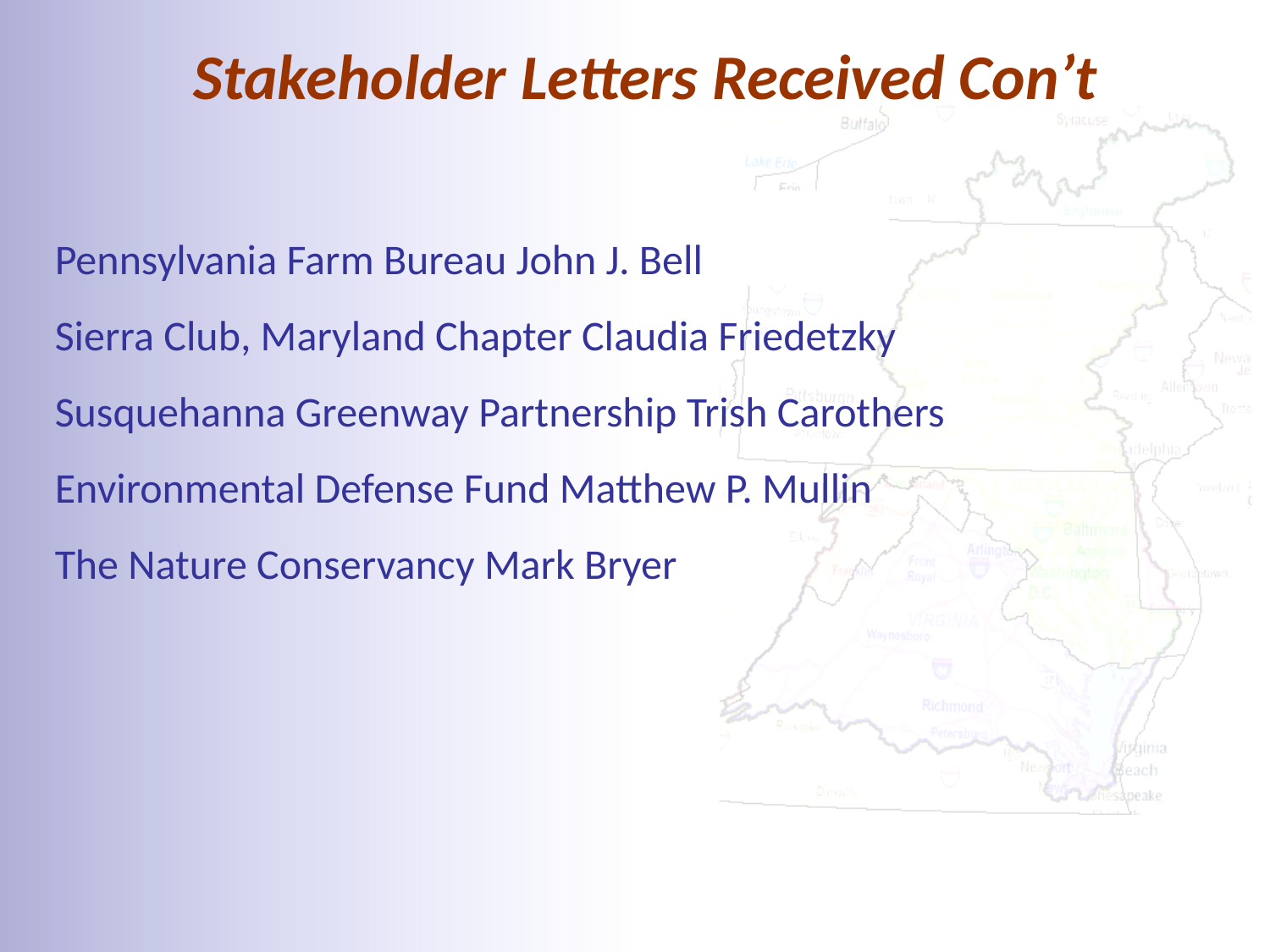

# Stakeholder Letters Received Con’t

Pennsylvania Farm Bureau John J. Bell
Sierra Club, Maryland Chapter Claudia Friedetzky
Susquehanna Greenway Partnership Trish Carothers
Environmental Defense Fund Matthew P. Mullin
The Nature Conservancy Mark Bryer